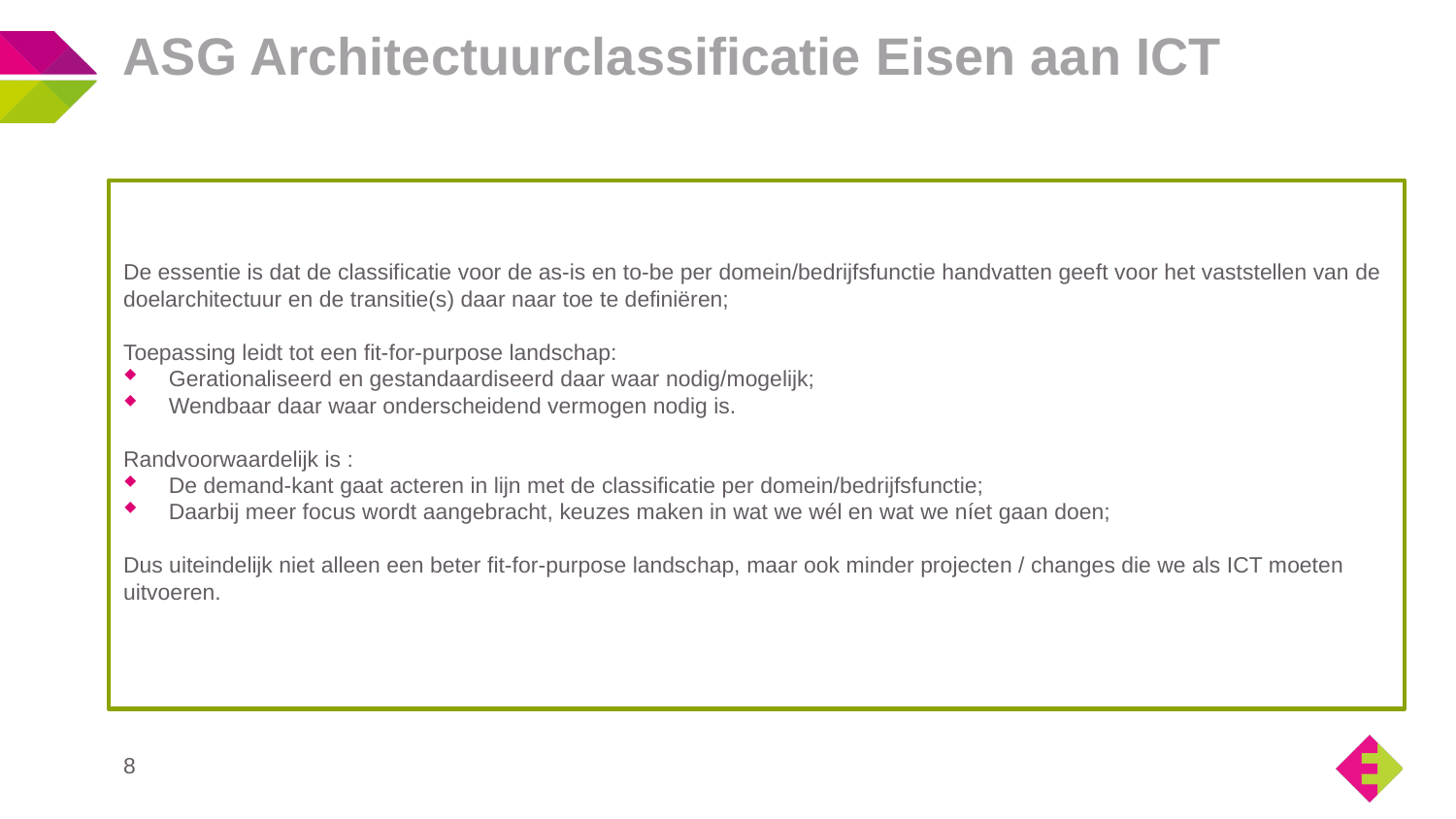

# ASG Architectuurclassificatie Eisen aan ICT
De essentie is dat de classificatie voor de as-is en to-be per domein/bedrijfsfunctie handvatten geeft voor het vaststellen van de doelarchitectuur en de transitie(s) daar naar toe te definiëren;

Toepassing leidt tot een fit-for-purpose landschap:
Gerationaliseerd en gestandaardiseerd daar waar nodig/mogelijk;
Wendbaar daar waar onderscheidend vermogen nodig is.

Randvoorwaardelijk is :
De demand-kant gaat acteren in lijn met de classificatie per domein/bedrijfsfunctie;
Daarbij meer focus wordt aangebracht, keuzes maken in wat we wél en wat we níet gaan doen;

Dus uiteindelijk niet alleen een beter fit-for-purpose landschap, maar ook minder projecten / changes die we als ICT moeten uitvoeren.